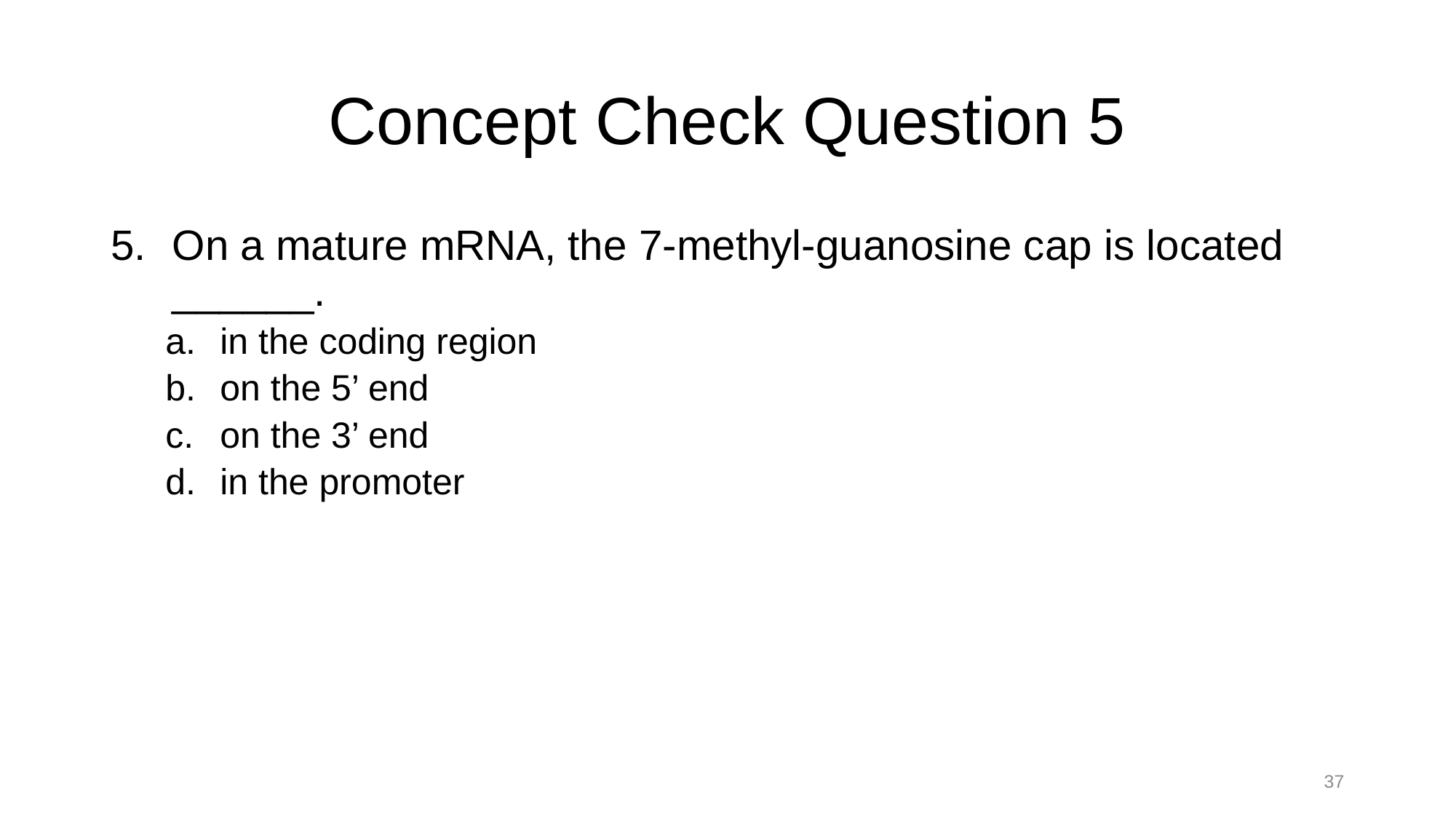

# Concept Check Question 5
On a mature mRNA, the 7-methyl-guanosine cap is located ______.
in the coding region
on the 5’ end
on the 3’ end
in the promoter

37